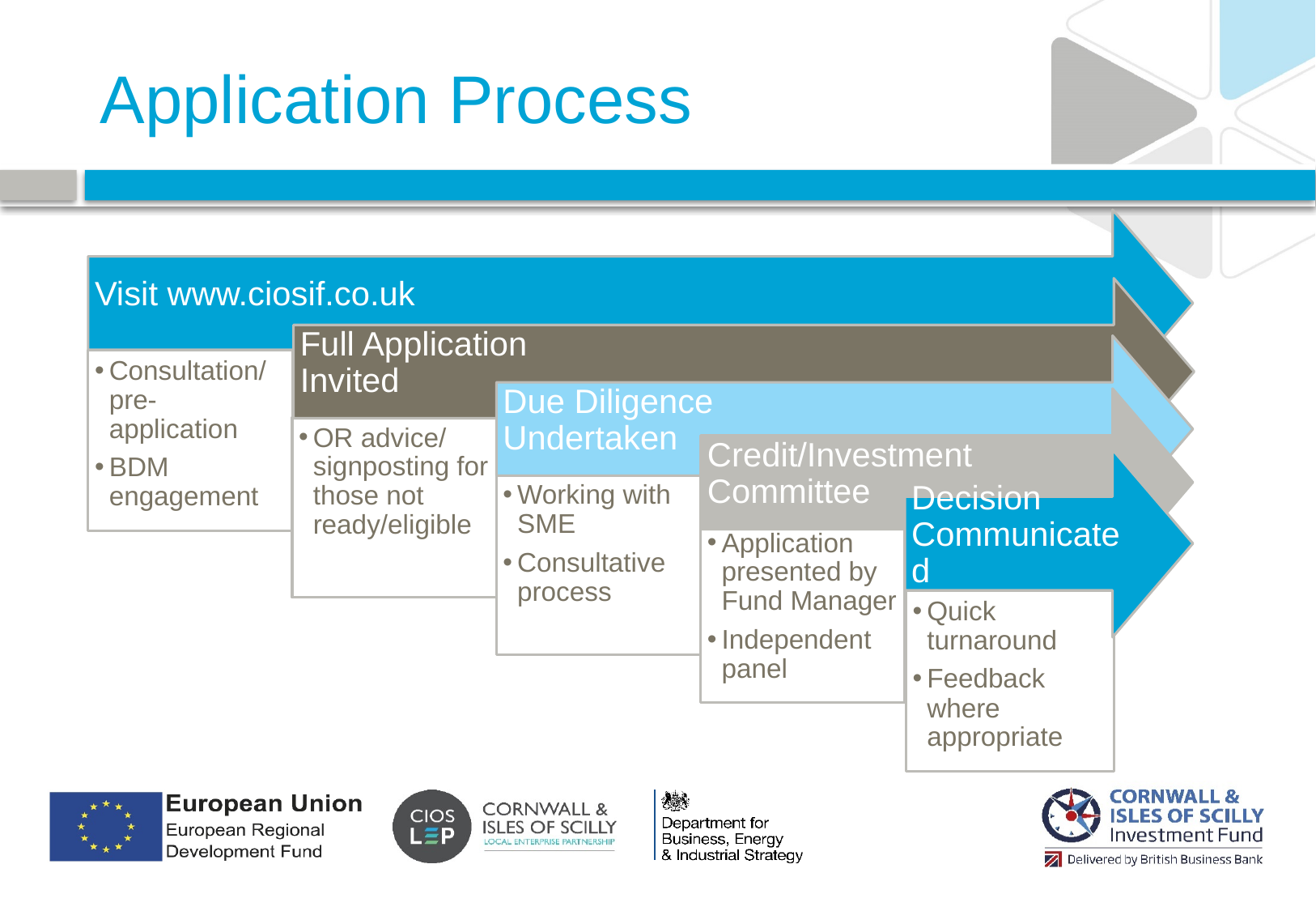

# Application Process
Visit www.ciosif.co.uk
Full Application
Invited
Due Diligence
Undertaken
Credit/Investment
Committee
Decision Communicated
Consultation/
pre-application
BDM engagement
OR advice/ signposting for those not ready/eligible
Working with SME
Consultative process
Application presented by Fund Manager
Independent panel
Quick turnaround
Feedback where appropriate